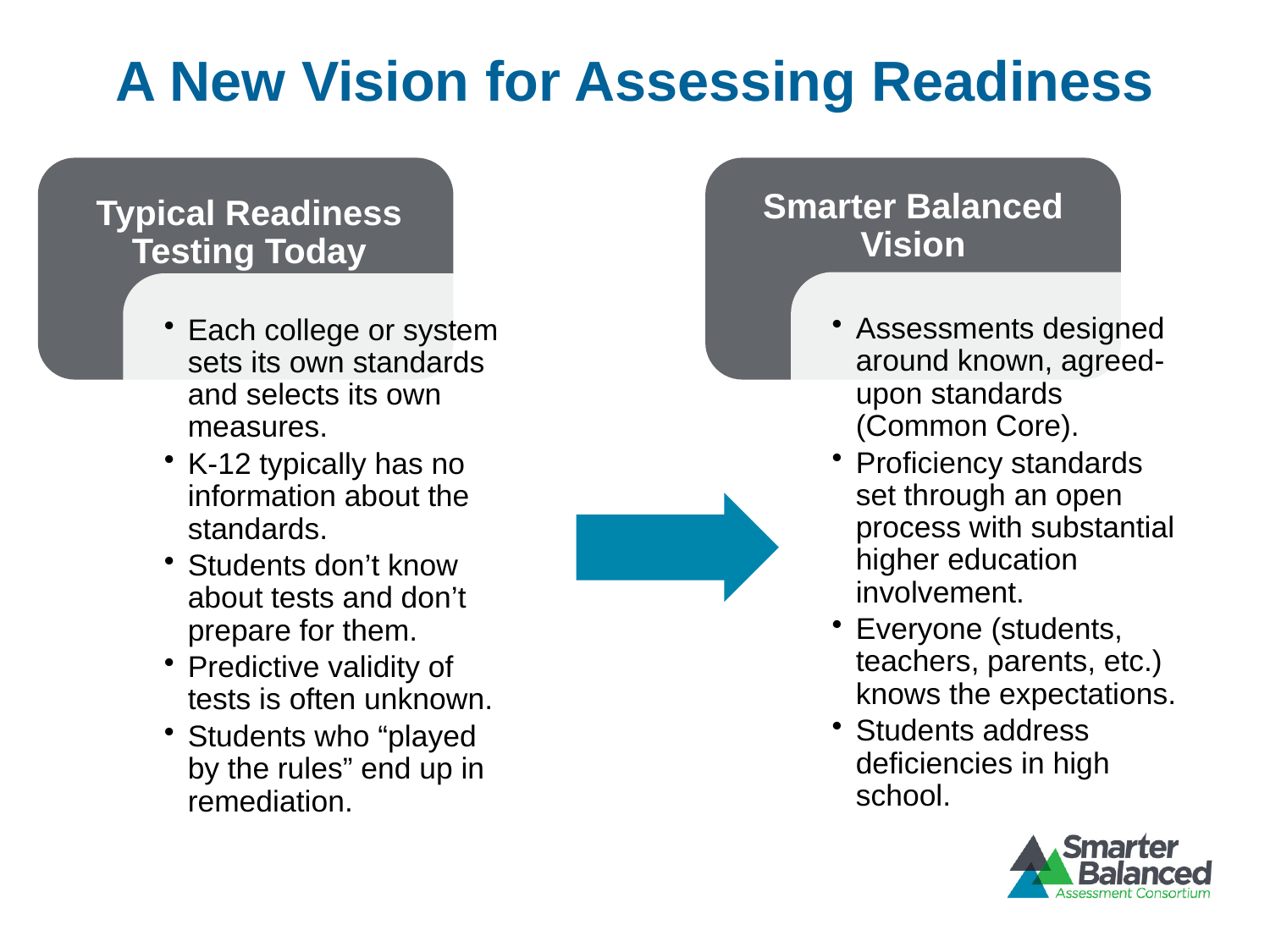

# A New Vision for Assessing Readiness
Typical Readiness Testing Today
Each college or system sets its own standards and selects its own measures.
K-12 typically has no information about the standards.
Students don’t know about tests and don’t prepare for them.
Predictive validity of tests is often unknown.
Students who “played by the rules” end up in remediation.

Smarter Balanced Vision
Assessments designed around known, agreed-upon standards (Common Core).
Proficiency standards set through an open process with substantial higher education involvement.
Everyone (students, teachers, parents, etc.) knows the expectations.
Students address deficiencies in high school.